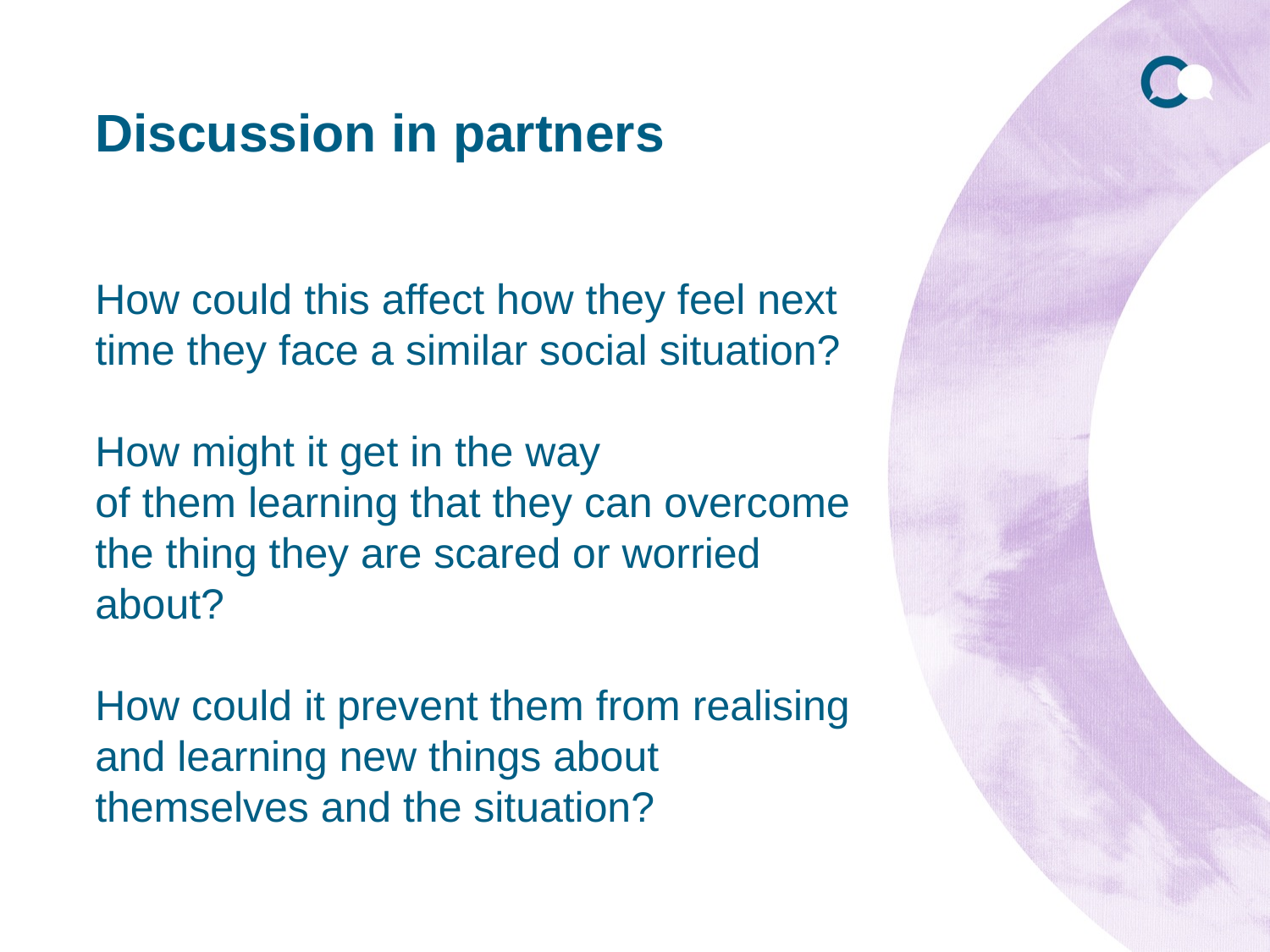

Discussion in partners

How could this affect how they feel next time they face a similar social situation?

How might it get in the way of them learning that they can overcome the thing they are scared or worried about?

How could it prevent them from realising and learning new things about themselves and the situation?